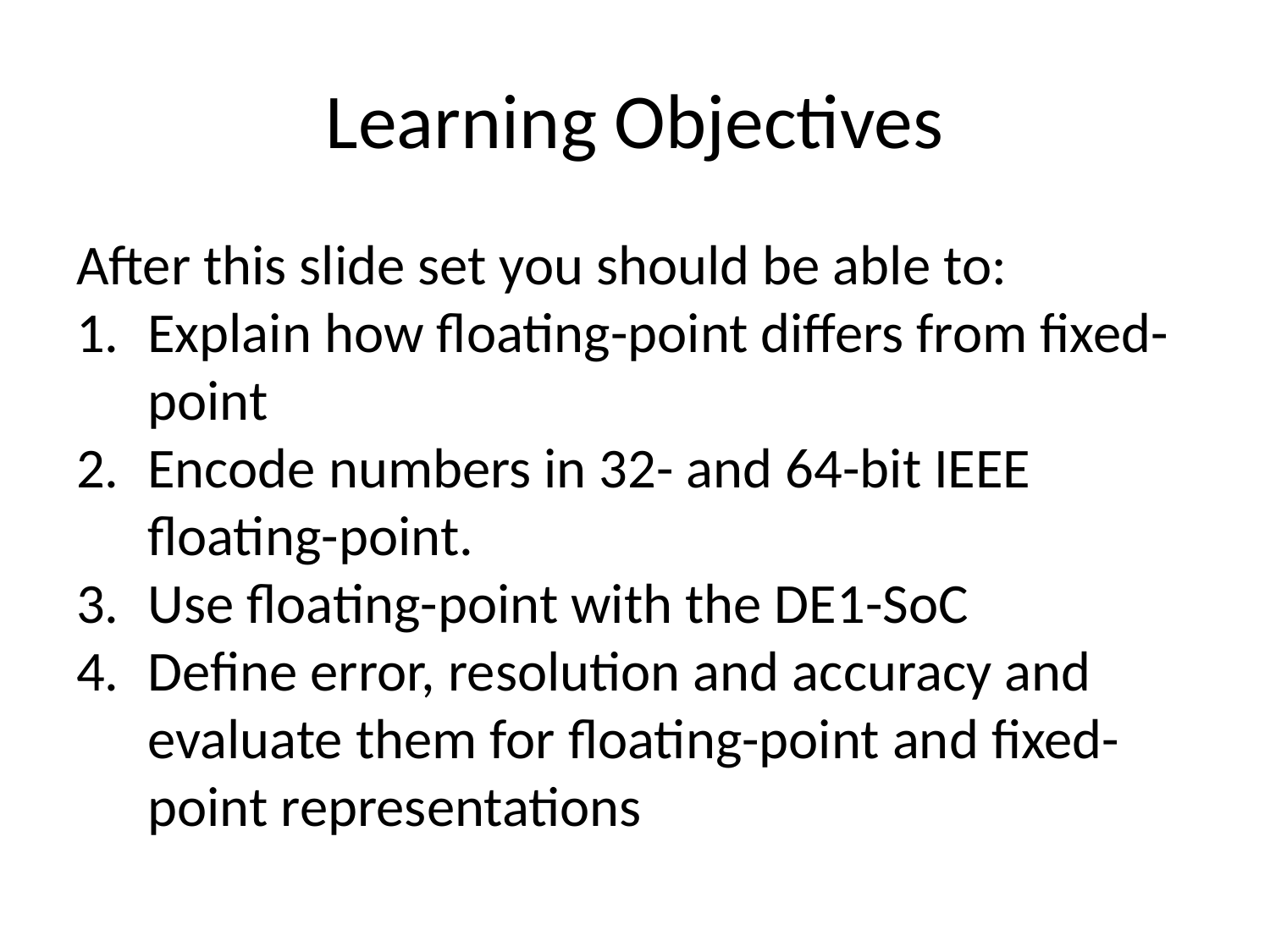

# Learning Objectives
After this slide set you should be able to:
Explain how floating-point differs from fixed-point
Encode numbers in 32- and 64-bit IEEE floating-point.
Use floating-point with the DE1-SoC
Define error, resolution and accuracy and evaluate them for floating-point and fixed-point representations